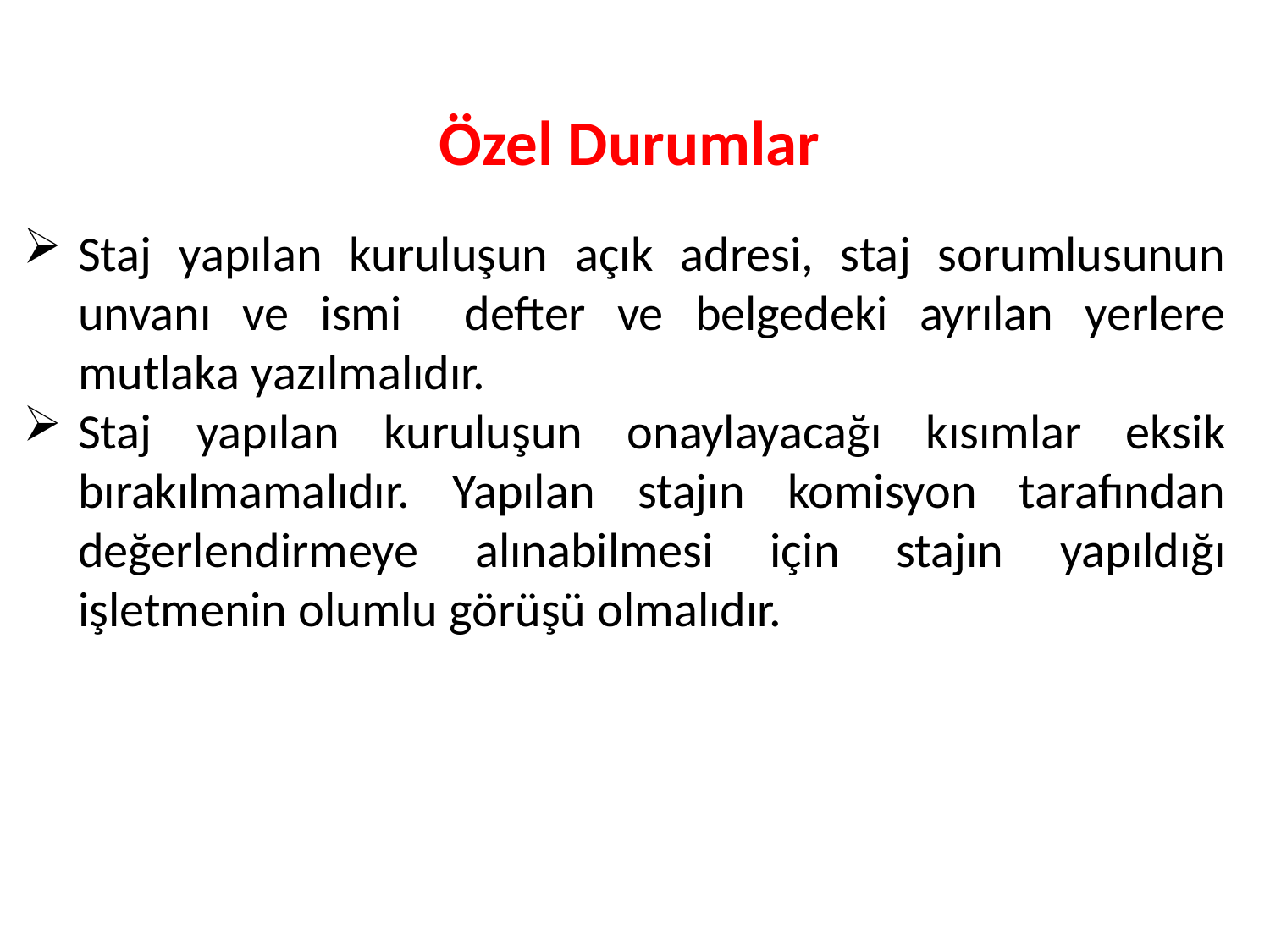

Özel Durumlar
Staj yapılan kuruluşun açık adresi, staj sorumlusunun unvanı ve ismi  defter ve belgedeki ayrılan yerlere mutlaka yazılmalıdır.
Staj yapılan kuruluşun onaylayacağı kısımlar eksik bırakılmamalıdır. Yapılan stajın komisyon tarafından değerlendirmeye alınabilmesi için stajın yapıldığı işletmenin olumlu görüşü olmalıdır.